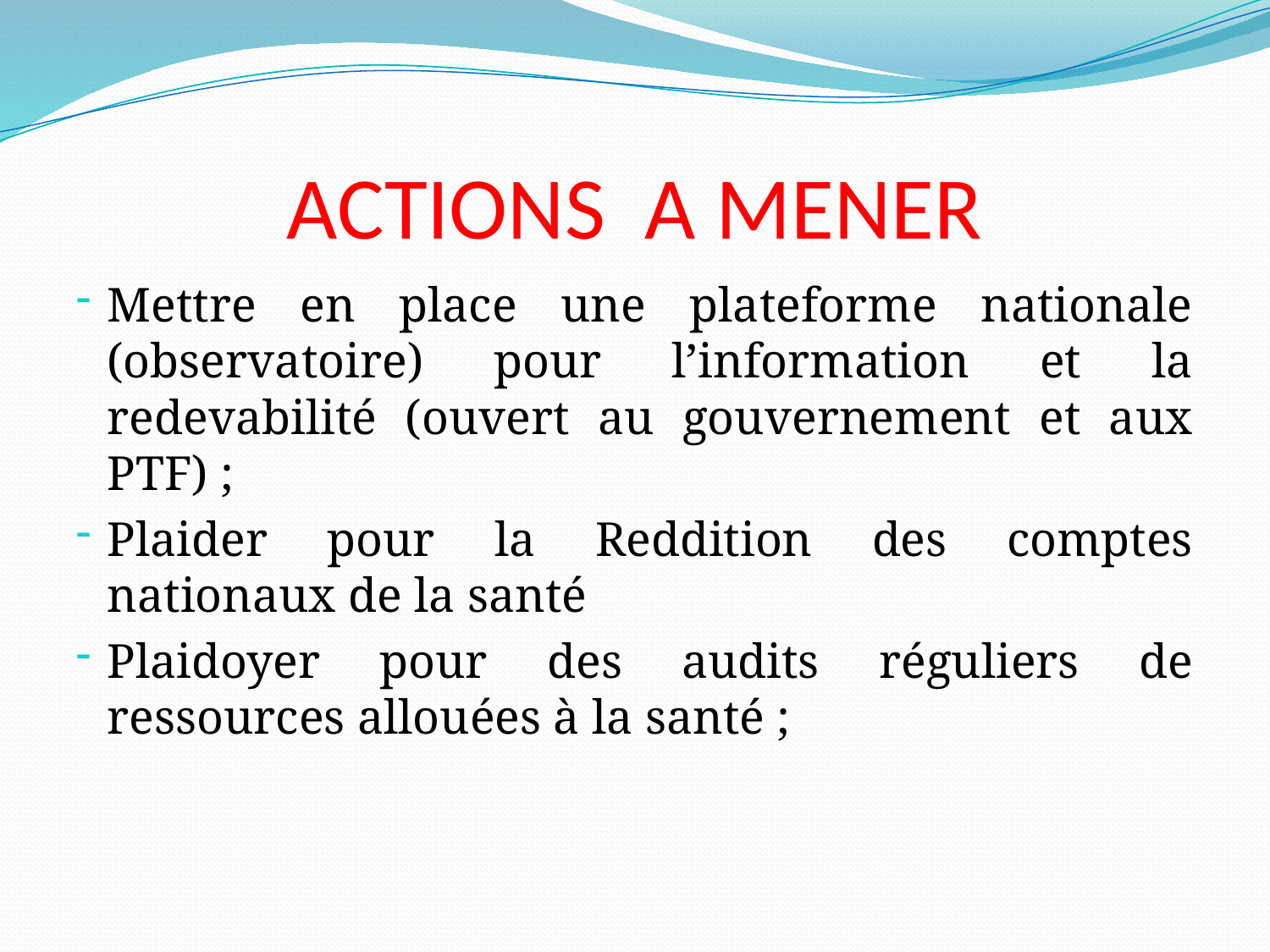

# ACTIONS  A MENER
Mettre en place une plateforme nationale (observatoire) pour l’information et la redevabilité (ouvert au gouvernement et aux PTF) ;
Plaider pour la Reddition des comptes nationaux de la santé
Plaidoyer pour des audits réguliers de ressources allouées à la santé ;